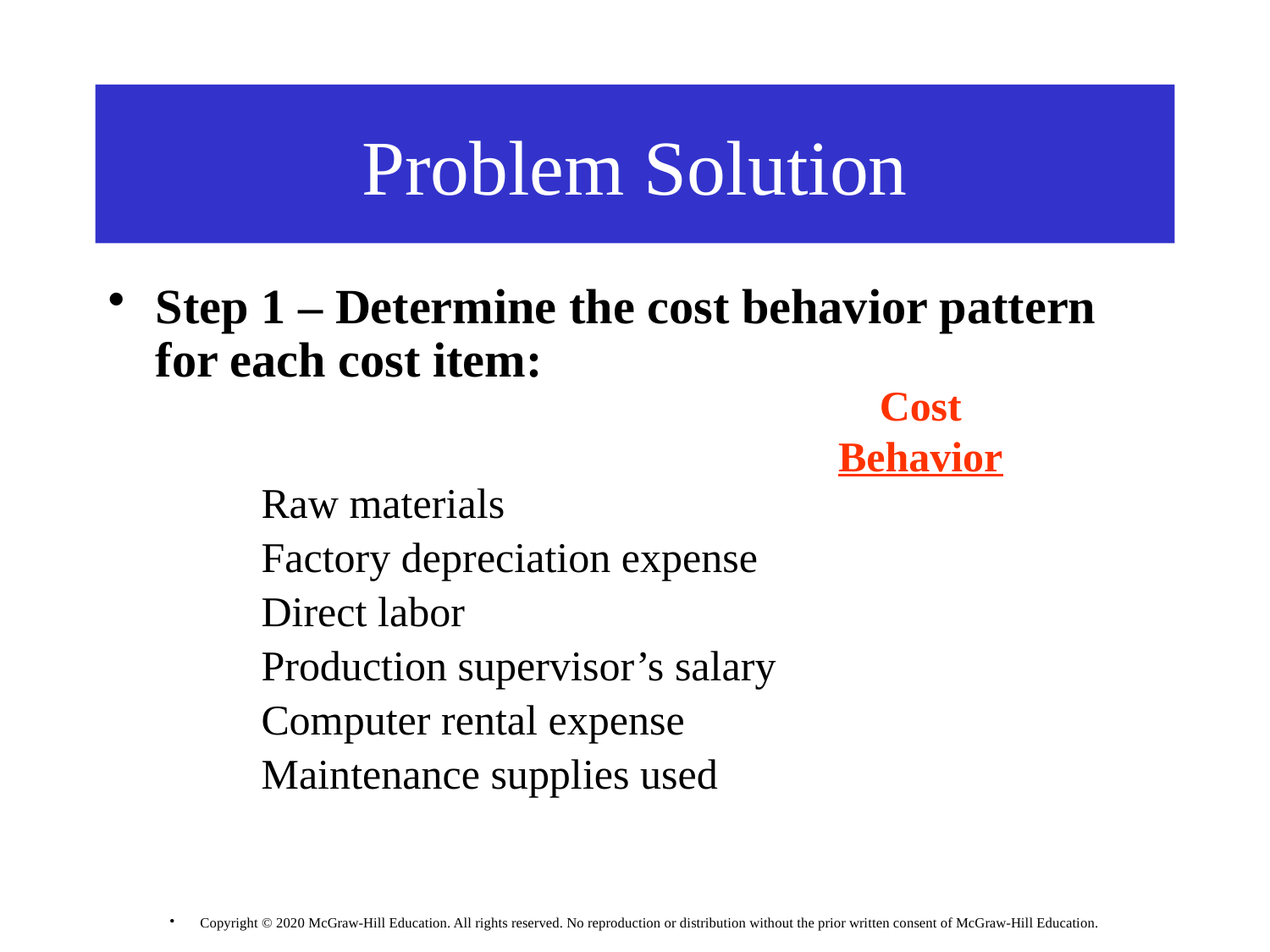

# Problem Solution
Step 1 – Determine the cost behavior pattern for each cost item:
Cost Behavior
	Raw materials
	Factory depreciation expense
	Direct labor
	Production supervisor’s salary
	Computer rental expense
	Maintenance supplies used